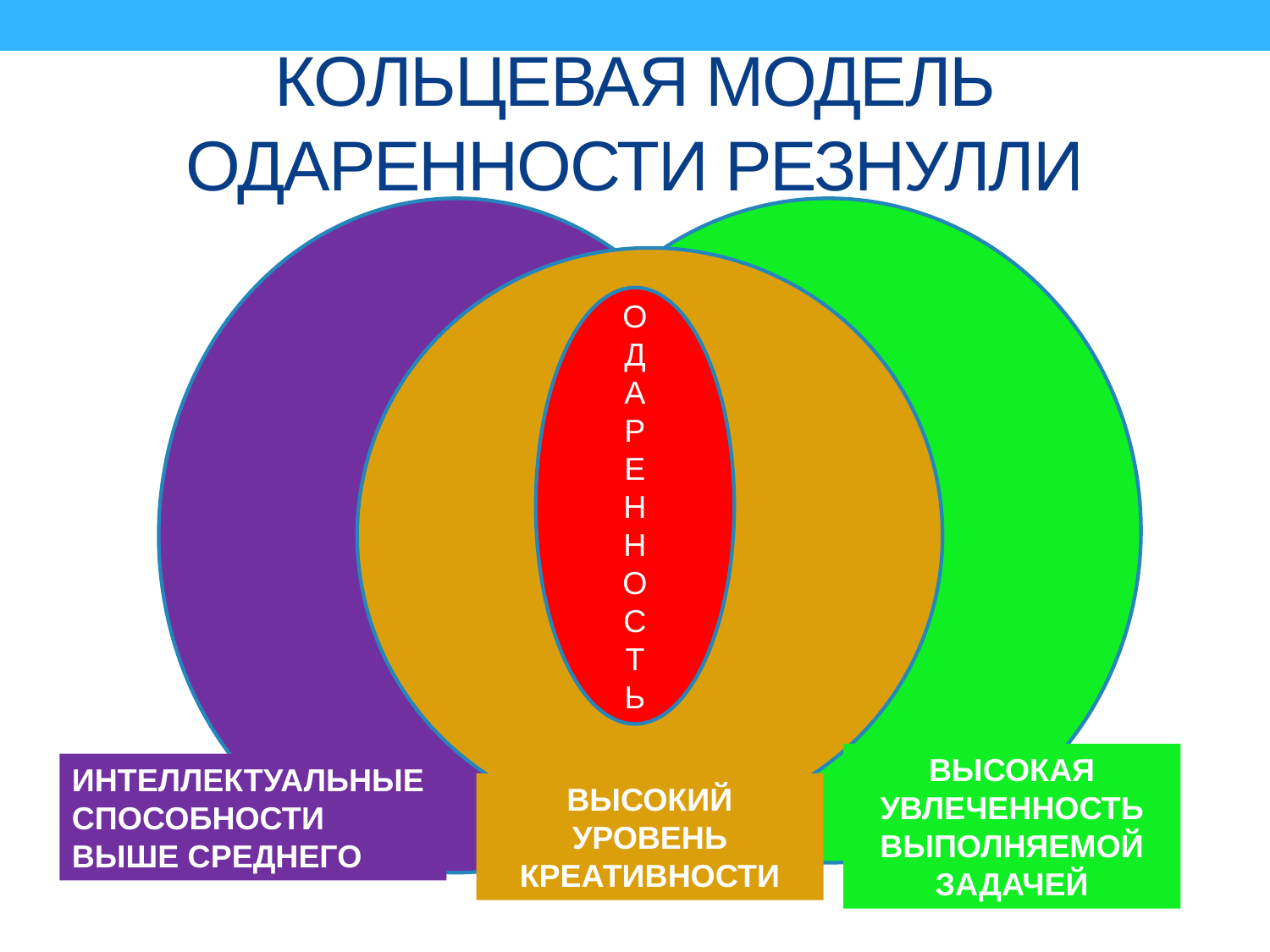

# КОЛЬЦЕВАЯ МОДЕЛЬ ОДАРЕННОСТИ РЕЗНУЛЛИ

О
Д
А
Р
Е
Н
Н
О
С
Т
Ь
ВЫСОКАЯ УВЛЕЧЕННОСТЬ ВЫПОЛНЯЕМОЙ ЗАДАЧЕЙ
ИНТЕЛЛЕКТУАЛЬНЫЕ СПОСОБНОСТИ ВЫШЕ СРЕДНЕГО
ВЫСОКИЙ УРОВЕНЬ КРЕАТИВНОСТИ